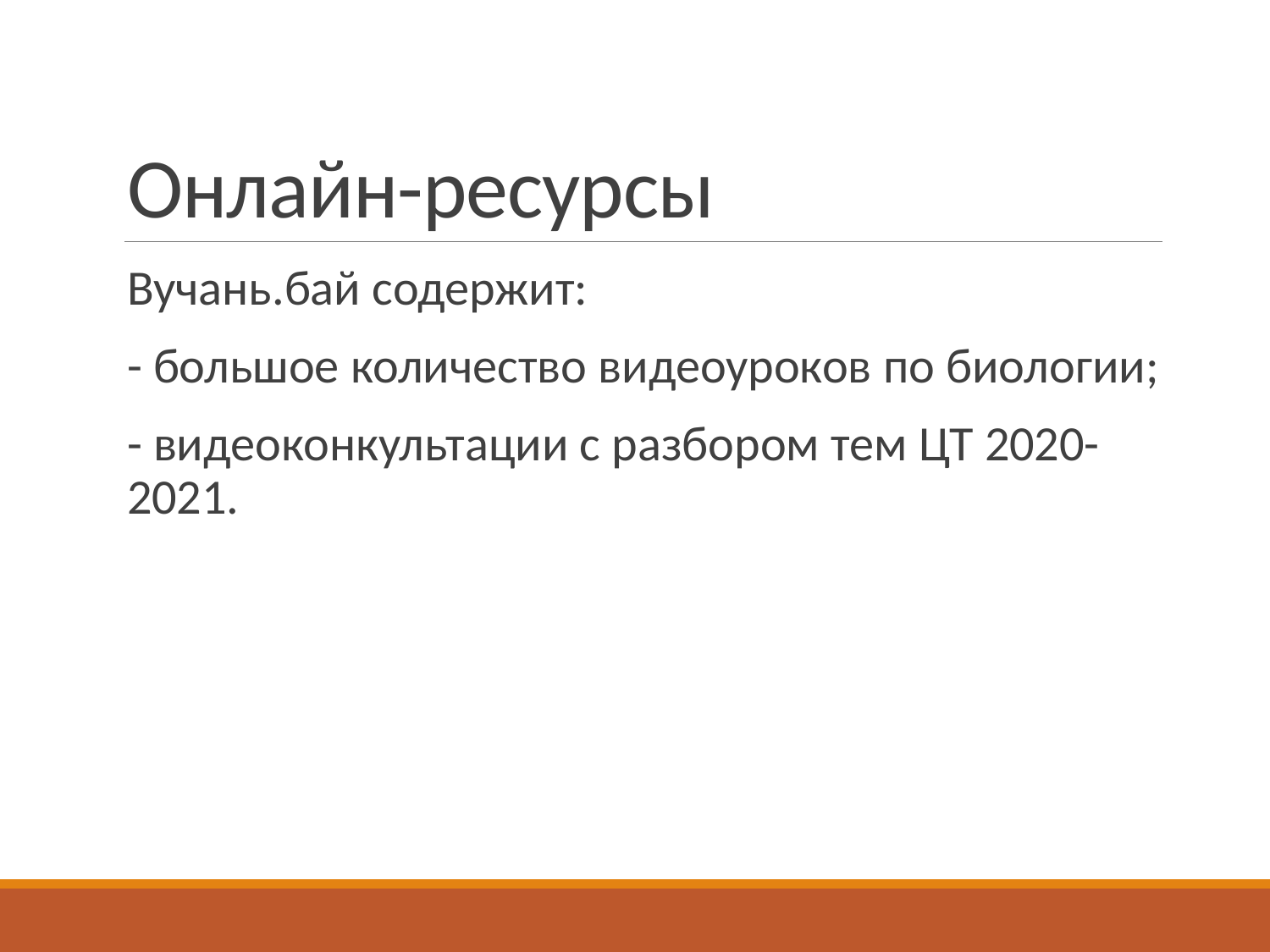

# Онлайн-ресурсы
Вучань.бай содержит:
- большое количество видеоуроков по биологии;
- видеоконкультации с разбором тем ЦТ 2020-2021.